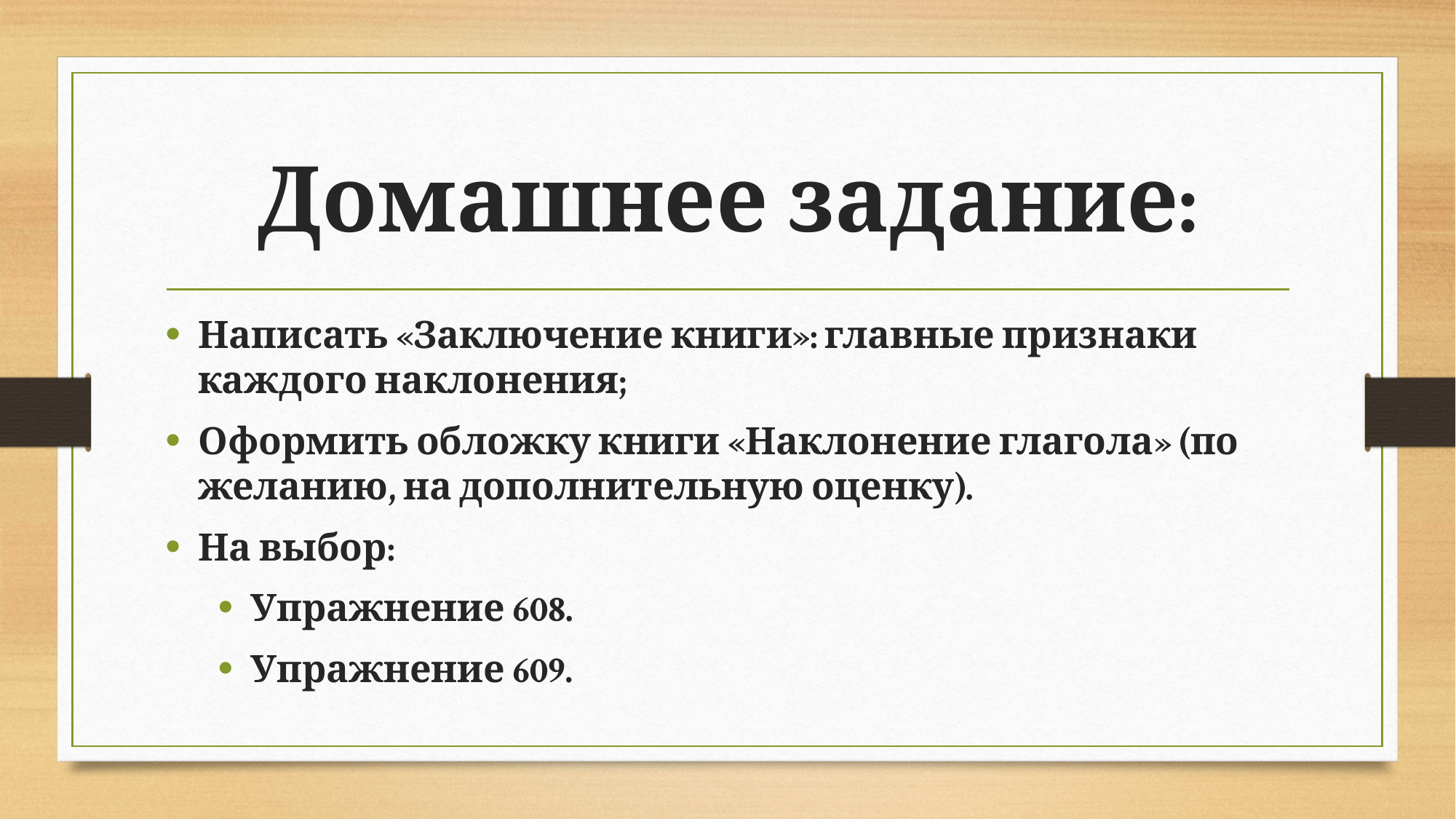

# Домашнее задание:
Написать «Заключение книги»: главные признаки каждого наклонения;
Оформить обложку книги «Наклонение глагола» (по желанию, на дополнительную оценку).
На выбор:
Упражнение 608.
Упражнение 609.